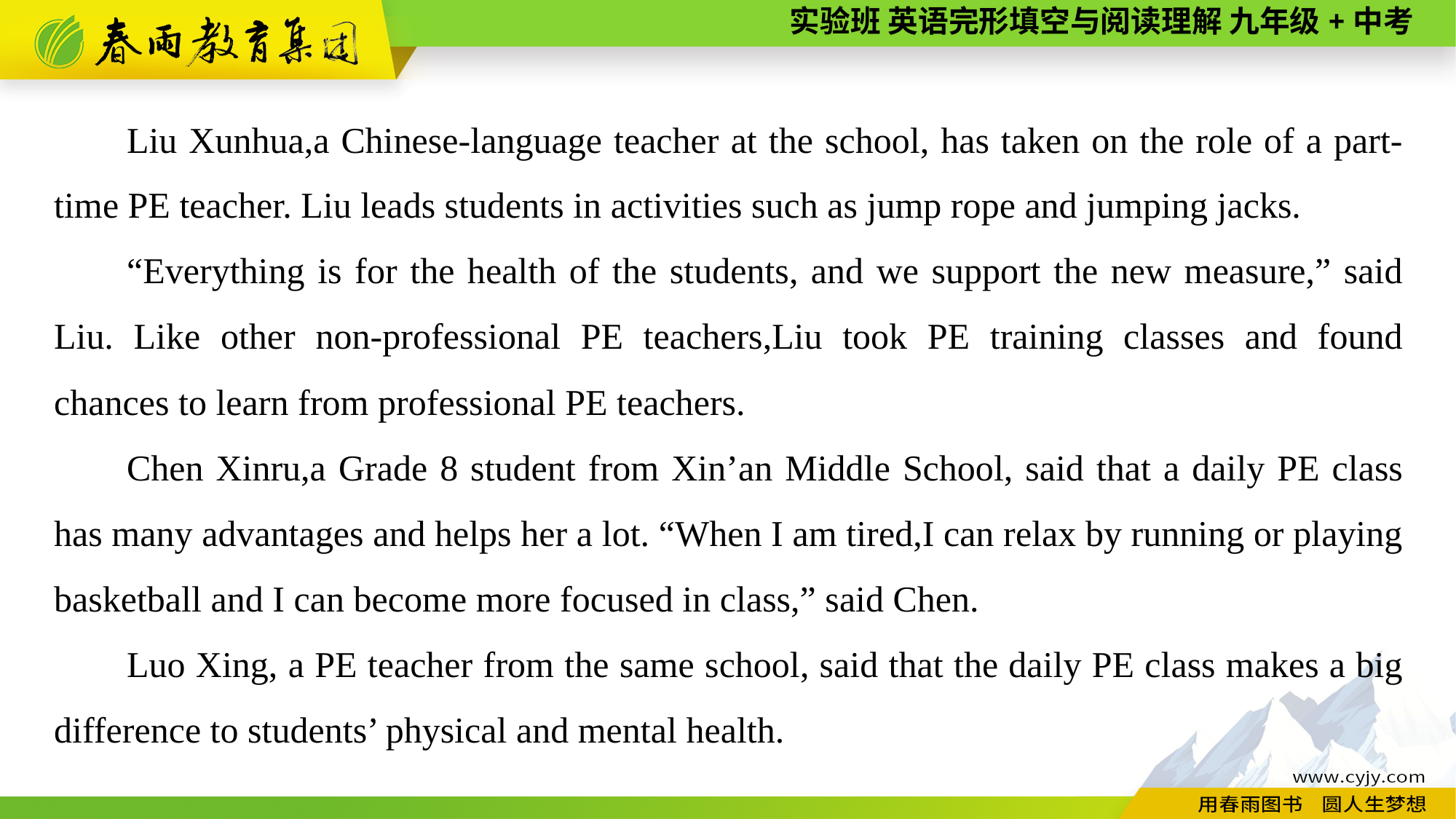

Liu Xunhua,a Chinese-language teacher at the school, has taken on the role of a part-time PE teacher. Liu leads students in activities such as jump rope and jumping jacks.
“Everything is for the health of the students, and we support the new measure,” said Liu. Like other non-professional PE teachers,Liu took PE training classes and found chances to learn from professional PE teachers.
Chen Xinru,a Grade 8 student from Xin’an Middle School, said that a daily PE class has many advantages and helps her a lot. “When I am tired,I can relax by running or playing basketball and I can become more focused in class,” said Chen.
Luo Xing, a PE teacher from the same school, said that the daily PE class makes a big difference to students’ physical and mental health.